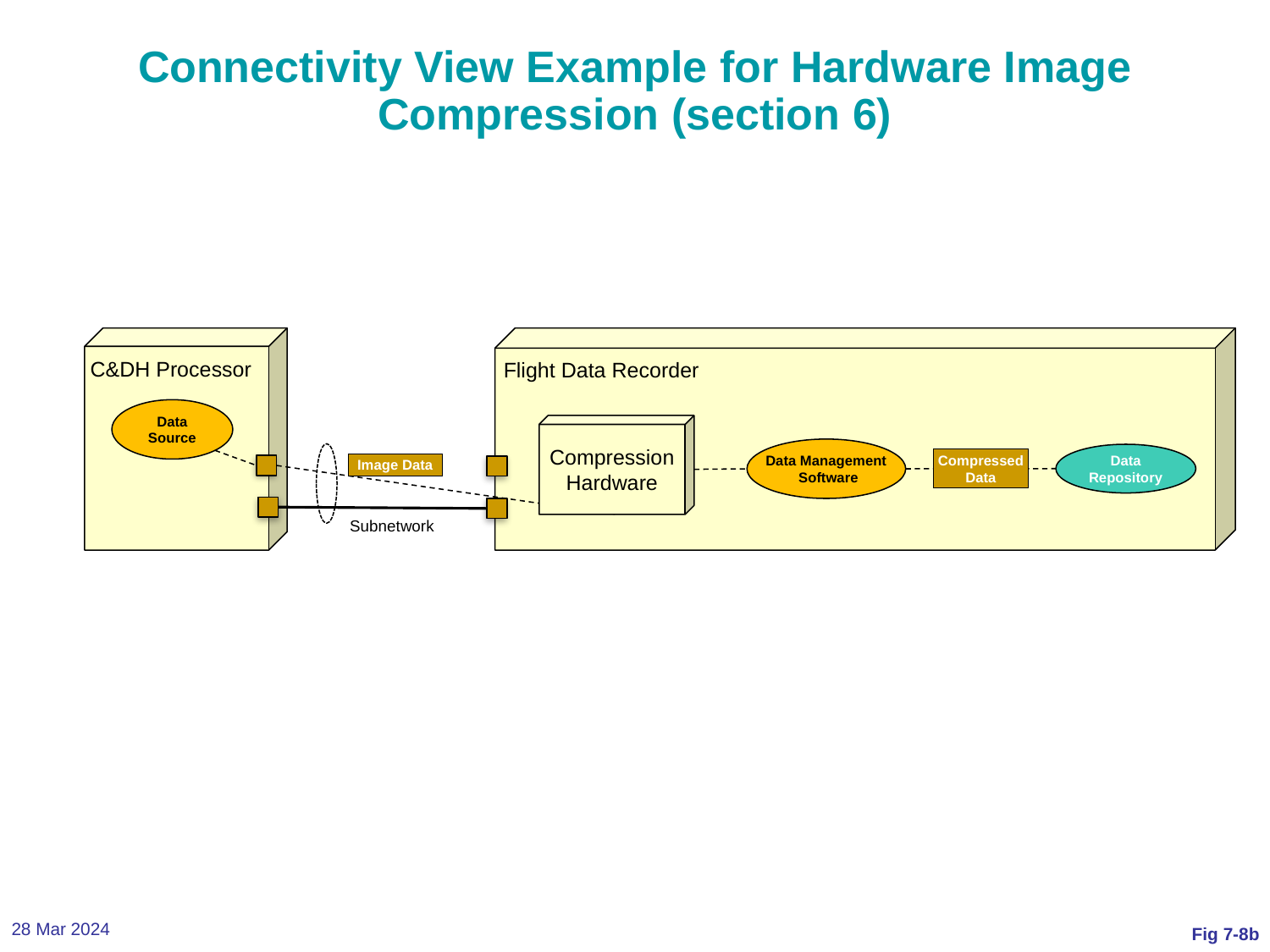

# Connectivity View Example for Hardware Image Compression (section 6)

C&DH Processor
Flight Data Recorder
Data
Source
Compression Hardware
Data Management
 Software

Data Repository
Compressed Data
Image Data

Subnetwork
28 Mar 2024
Fig 7-8b